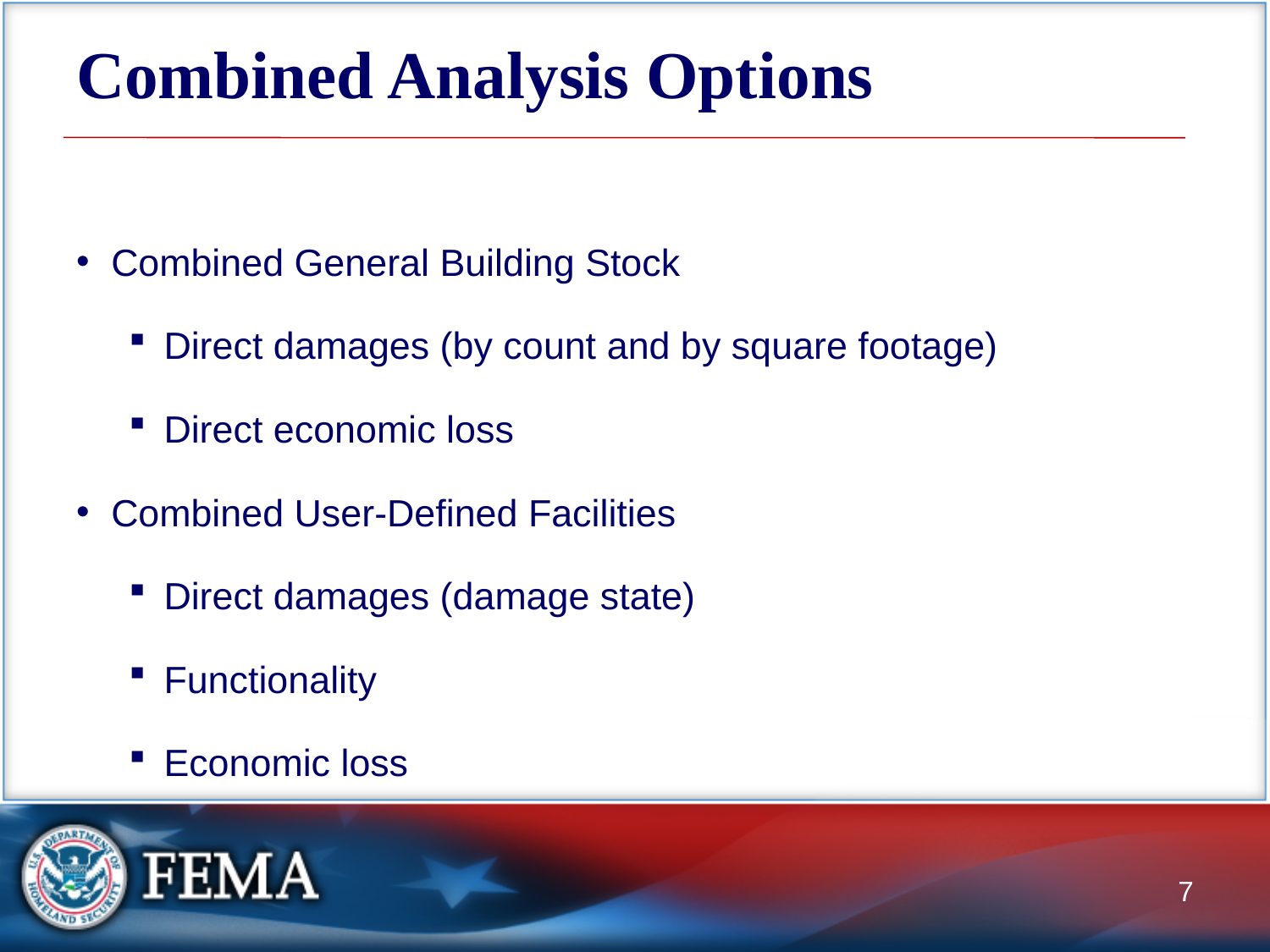

# Combined Analysis Options

Combined General Building Stock
Direct damages (by count and by square footage)
Direct economic loss
Combined User-Defined Facilities
Direct damages (damage state)
Functionality
Economic loss
7